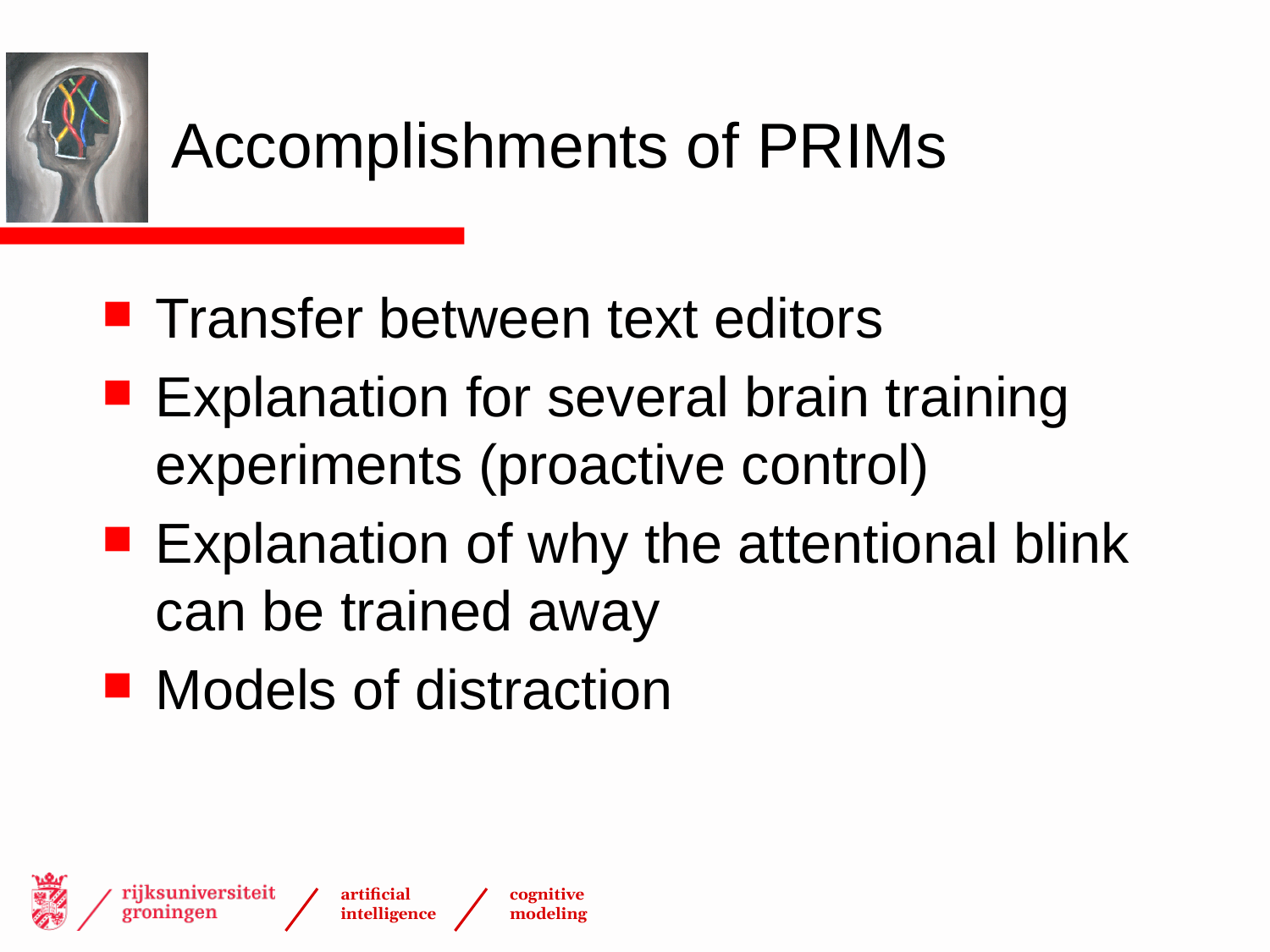

# Accomplishments of PRIMs
Transfer between text editors
Explanation for several brain training experiments (proactive control)
Explanation of why the attentional blink can be trained away
Models of distraction